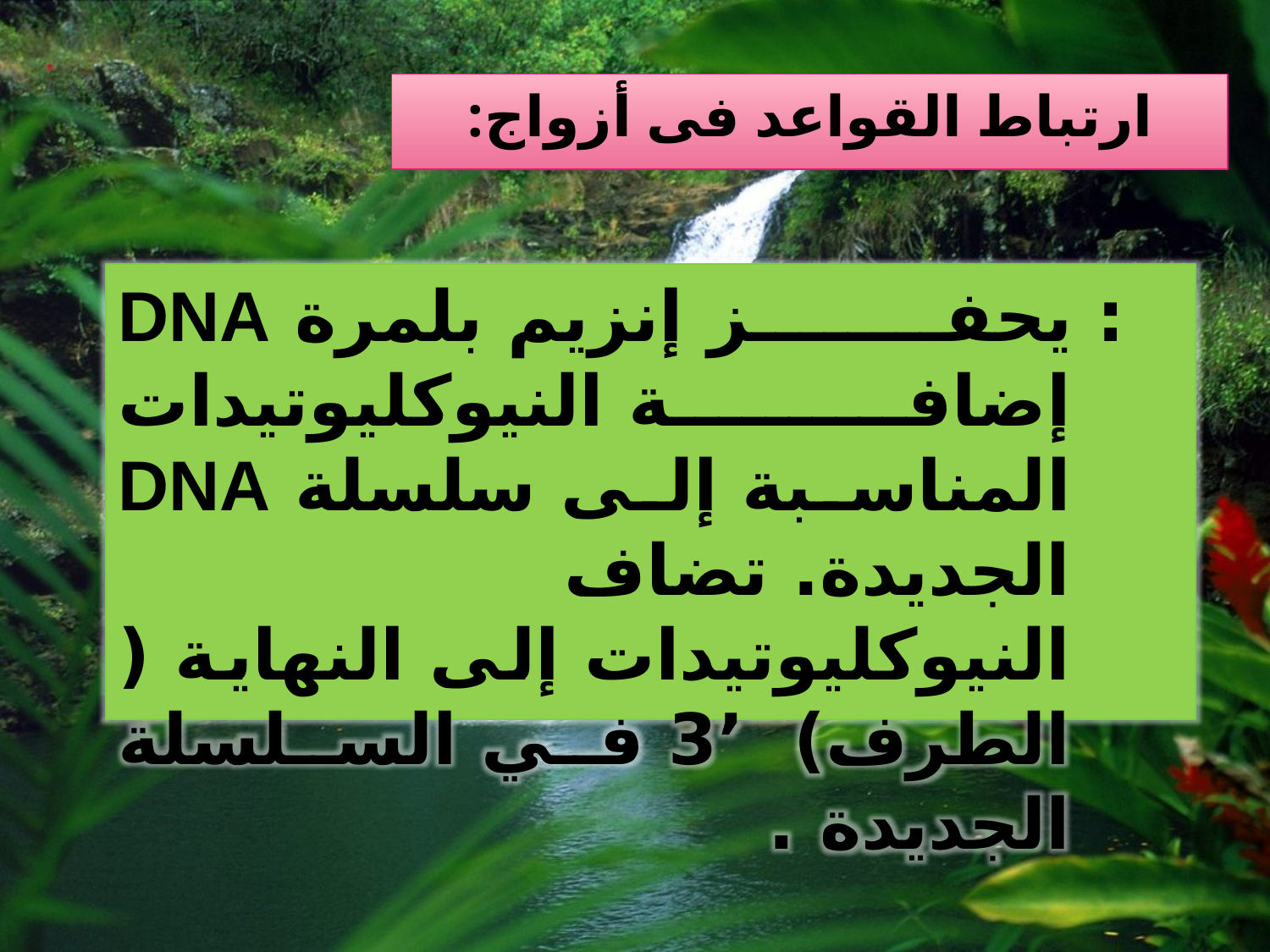

# ارتباط القواعد فى أزواج:
  : يحفز إنزيم بلمرة DNA إضافة النيوكليوتيدات المناسبة إلى سلسلة DNA الجديدة. تضاف النيوكليوتيدات إلى النهاية ( الطرف)  ’3 في السلسلة الجديدة .